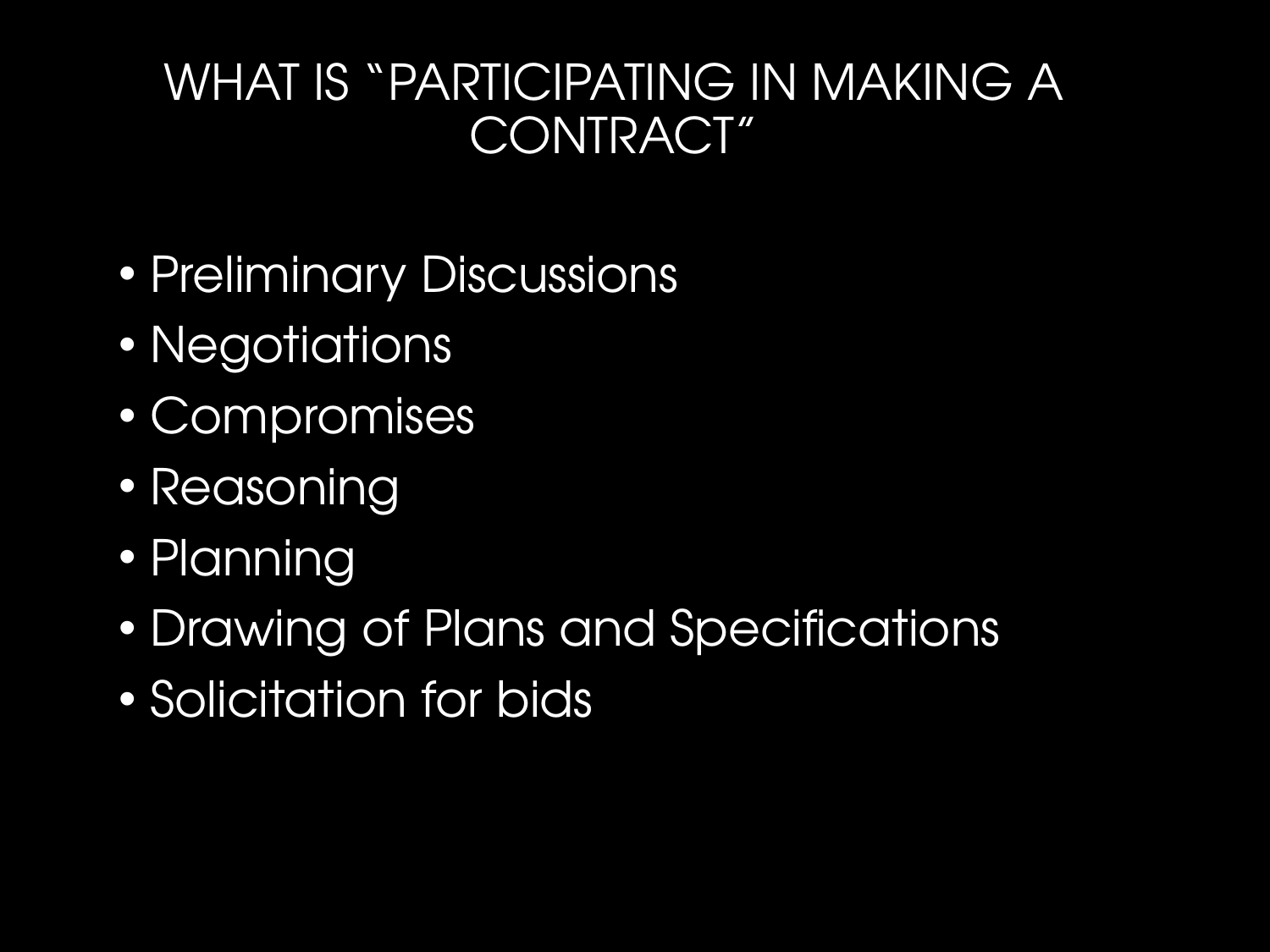

# What is “Participating in Making a Contract”
Preliminary Discussions
Negotiations
Compromises
Reasoning
Planning
Drawing of Plans and Specifications
Solicitation for bids